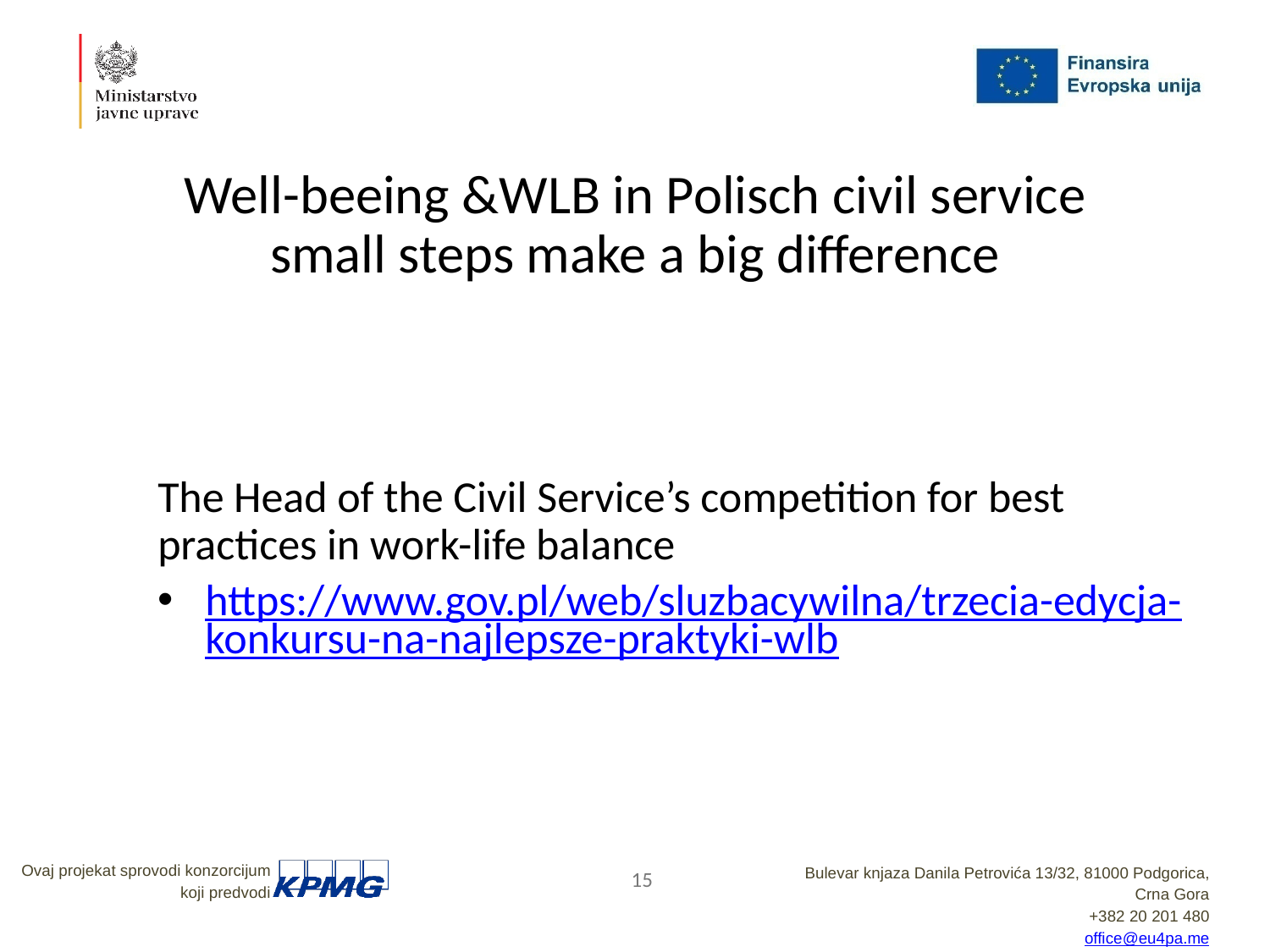

# Well-beeing &WLB in Polisch civil service small steps make a big difference

The Head of the Civil Service’s competition for best practices in work-life balance
https://www.gov.pl/web/sluzbacywilna/trzecia-edycja-konkursu-na-najlepsze-praktyki-wlb

15